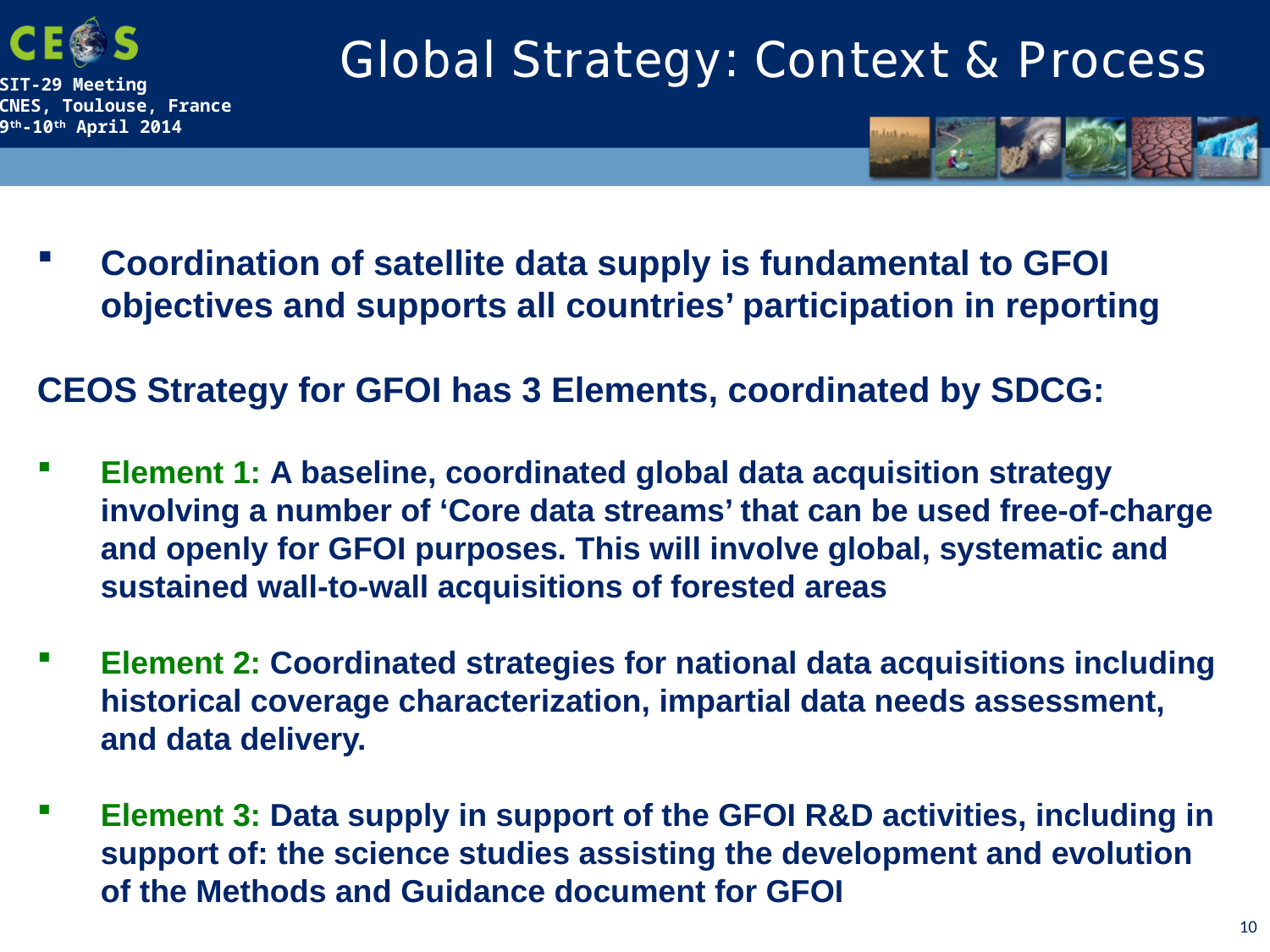

Global Strategy: Context & Process
Coordination of satellite data supply is fundamental to GFOI objectives and supports all countries’ participation in reporting

CEOS Strategy for GFOI has 3 Elements, coordinated by SDCG:

Element 1: A baseline, coordinated global data acquisition strategy involving a number of ‘Core data streams’ that can be used free-of-charge and openly for GFOI purposes. This will involve global, systematic and sustained wall-to-wall acquisitions of forested areas

Element 2: Coordinated strategies for national data acquisitions including historical coverage characterization, impartial data needs assessment, and data delivery.

Element 3: Data supply in support of the GFOI R&D activities, including in support of: the science studies assisting the development and evolution of the Methods and Guidance document for GFOI

10